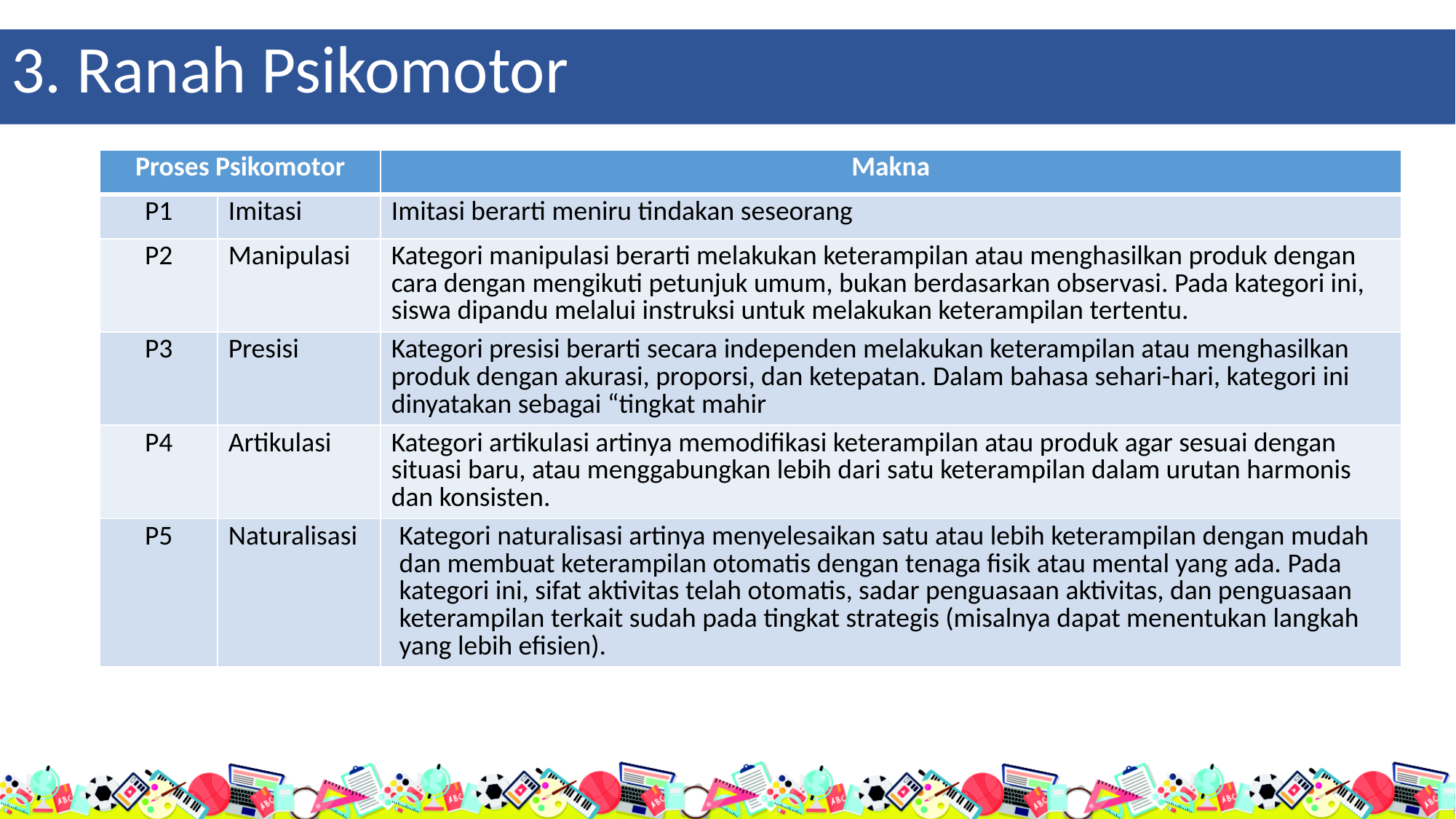

3. Ranah Psikomotor
| Proses Psikomotor |  | Makna |
| --- | --- | --- |
| P1 | Imitasi | Imitasi berarti meniru tindakan seseorang |
| P2 | Manipulasi | Kategori manipulasi berarti melakukan keterampilan atau menghasilkan produk dengan cara dengan mengikuti petunjuk umum, bukan berdasarkan observasi. Pada kategori ini, siswa dipandu melalui instruksi untuk melakukan keterampilan tertentu. |
| P3 | Presisi | Kategori presisi berarti secara independen melakukan keterampilan atau menghasilkan produk dengan akurasi, proporsi, dan ketepatan. Dalam bahasa sehari-hari, kategori ini dinyatakan sebagai “tingkat mahir |
| P4 | Artikulasi | Kategori artikulasi artinya memodifikasi keterampilan atau produk agar sesuai dengan situasi baru, atau menggabungkan lebih dari satu keterampilan dalam urutan harmonis dan konsisten. |
| P5 | Naturalisasi | Kategori naturalisasi artinya menyelesaikan satu atau lebih keterampilan dengan mudah dan membuat keterampilan otomatis dengan tenaga fisik atau mental yang ada. Pada kategori ini, sifat aktivitas telah otomatis, sadar penguasaan aktivitas, dan penguasaan keterampilan terkait sudah pada tingkat strategis (misalnya dapat menentukan langkah yang lebih efisien). |